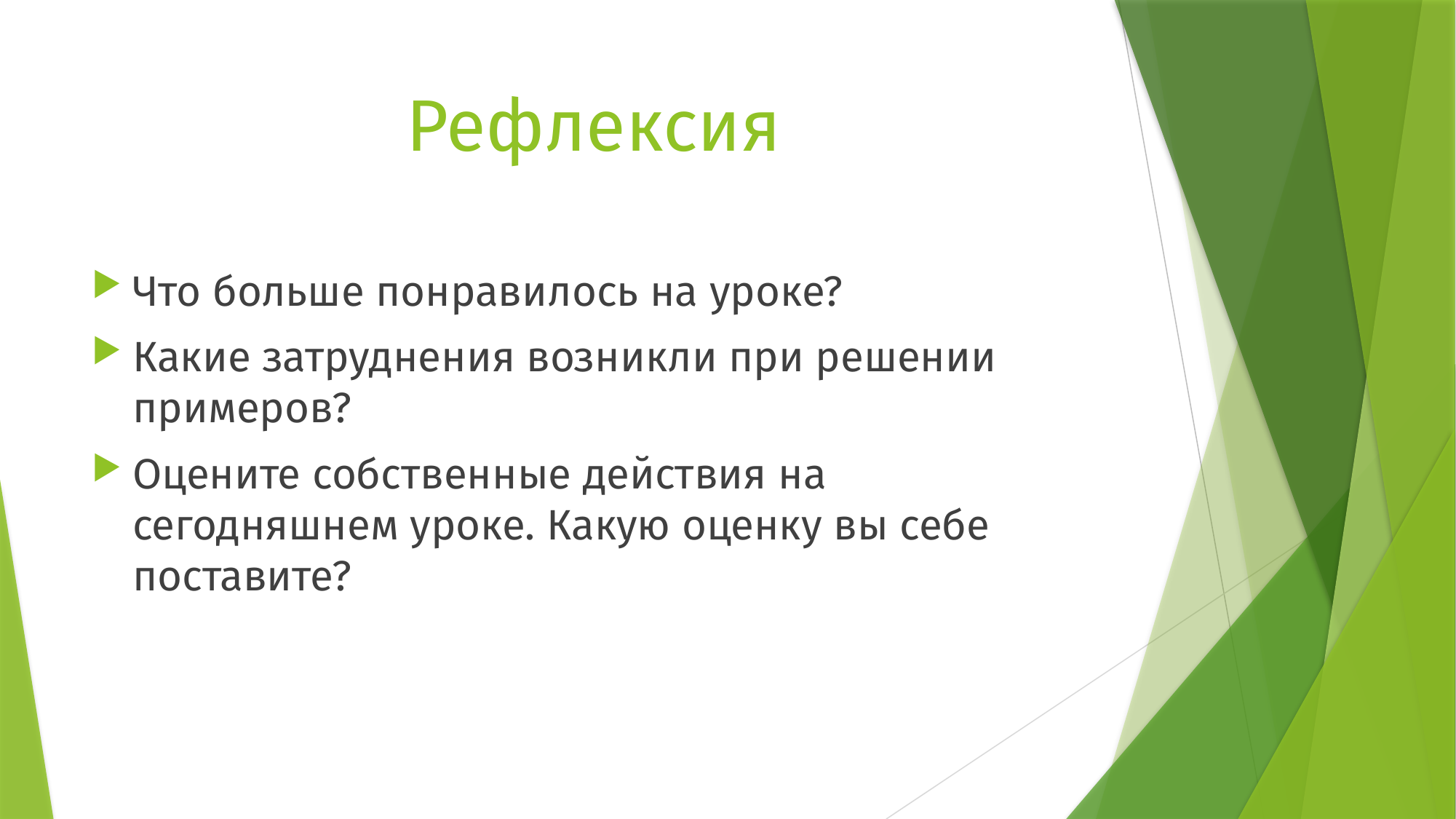

# Рефлексия
Что больше понравилось на уроке?
Какие затруднения возникли при решении примеров?
Оцените собственные действия на сегодняшнем уроке. Какую оценку вы себе поставите?